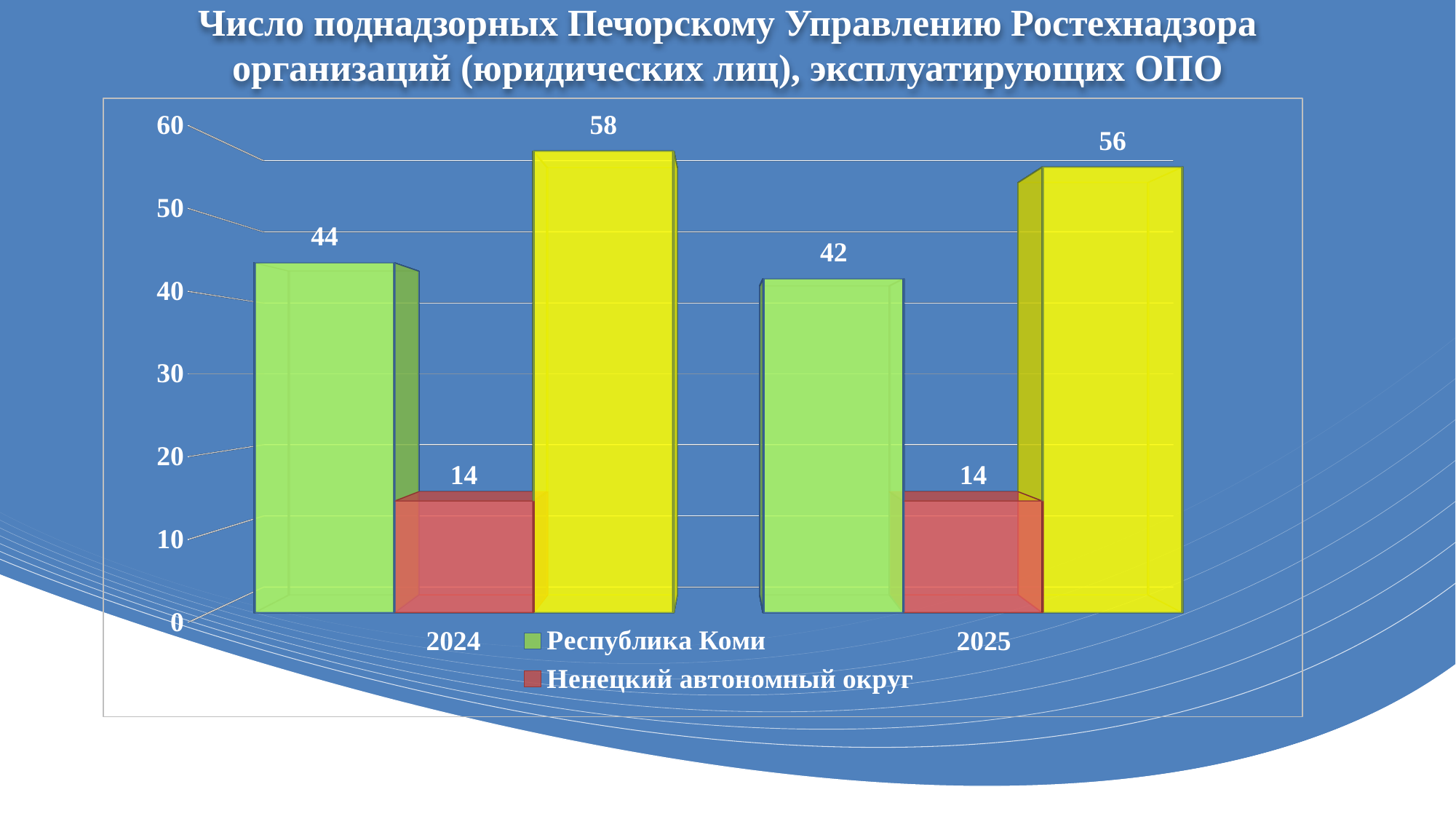

# Число поднадзорных Печорскому Управлению Ростехнадзора организаций (юридических лиц), эксплуатирующих ОПО

[unsupported chart]